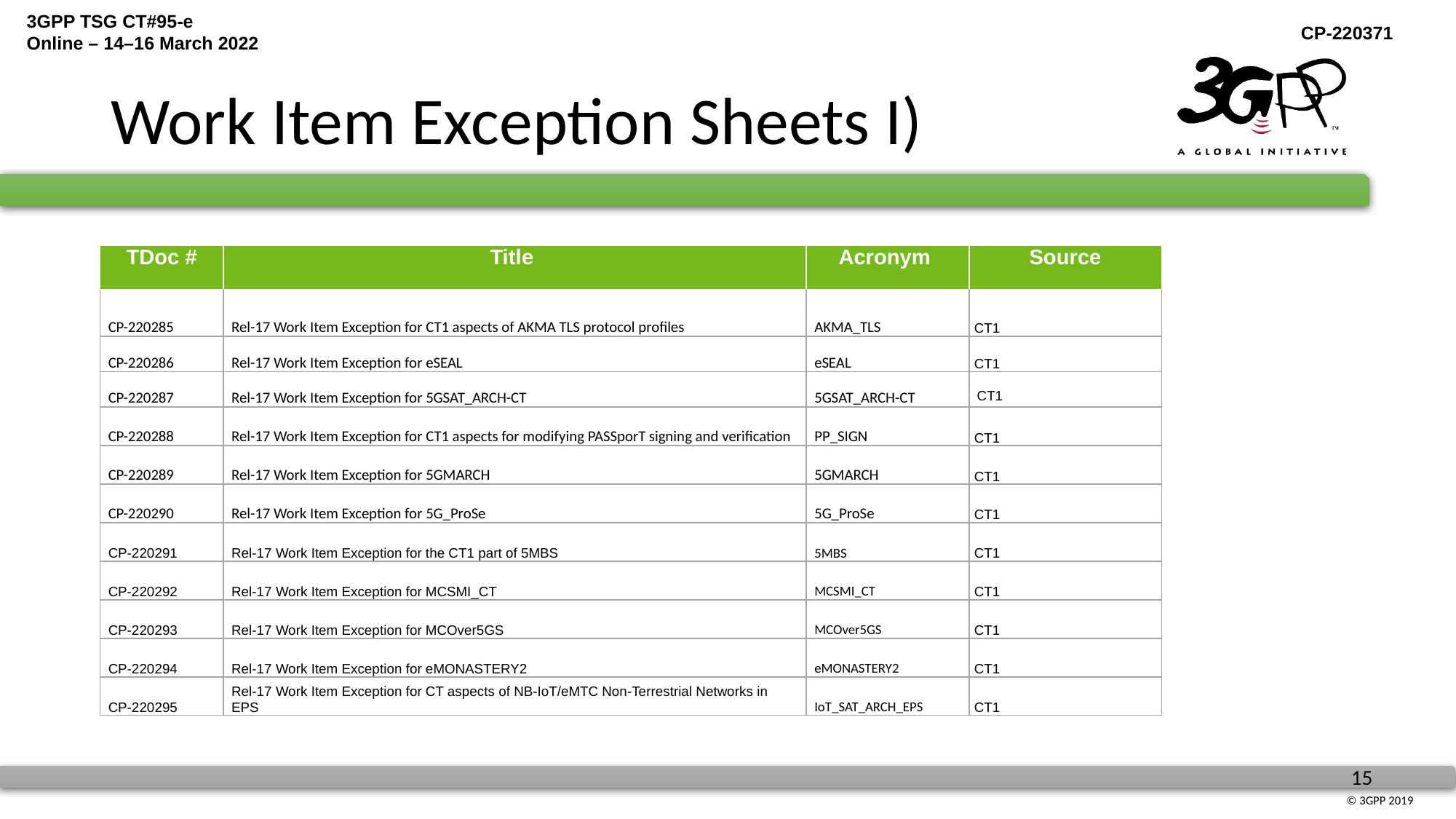

# Work Item Exception Sheets I)
| TDoc # | Title | Acronym | Source |
| --- | --- | --- | --- |
| CP-220285 | Rel-17 Work Item Exception for CT1 aspects of AKMA TLS protocol profiles | AKMA\_TLS | CT1 |
| CP-220286 | Rel-17 Work Item Exception for eSEAL | eSEAL | CT1 |
| CP-220287 | Rel-17 Work Item Exception for 5GSAT\_ARCH-CT | 5GSAT\_ARCH-CT | CT1 |
| CP-220288 | Rel-17 Work Item Exception for CT1 aspects for modifying PASSporT signing and verification | PP\_SIGN | CT1 |
| CP-220289 | Rel-17 Work Item Exception for 5GMARCH | 5GMARCH | CT1 |
| CP-220290 | Rel-17 Work Item Exception for 5G\_ProSe | 5G\_ProSe | CT1 |
| CP-220291 | Rel-17 Work Item Exception for the CT1 part of 5MBS | 5MBS | CT1 |
| CP-220292 | Rel-17 Work Item Exception for MCSMI\_CT | MCSMI\_CT | CT1 |
| CP-220293 | Rel-17 Work Item Exception for MCOver5GS | MCOver5GS | CT1 |
| CP-220294 | Rel-17 Work Item Exception for eMONASTERY2 | eMONASTERY2 | CT1 |
| CP-220295 | Rel-17 Work Item Exception for CT aspects of NB-IoT/eMTC Non-Terrestrial Networks in EPS | IoT\_SAT\_ARCH\_EPS | CT1 |